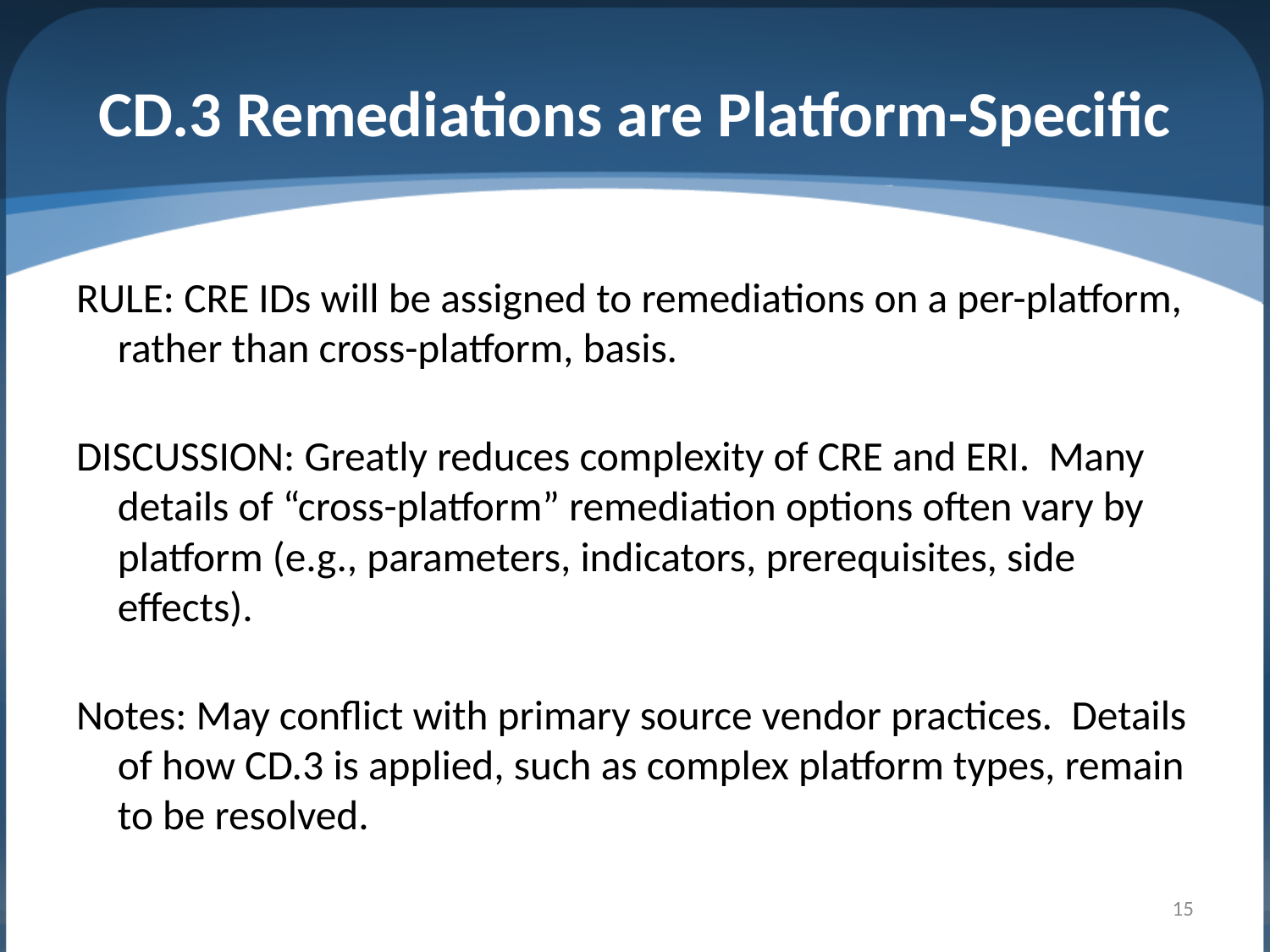

# CD.3 Remediations are Platform-Specific
RULE: CRE IDs will be assigned to remediations on a per-platform, rather than cross-platform, basis.

DISCUSSION: Greatly reduces complexity of CRE and ERI.  Many details of “cross-platform” remediation options often vary by platform (e.g., parameters, indicators, prerequisites, side effects).

Notes: May conflict with primary source vendor practices.  Details of how CD.3 is applied, such as complex platform types, remain to be resolved.
15